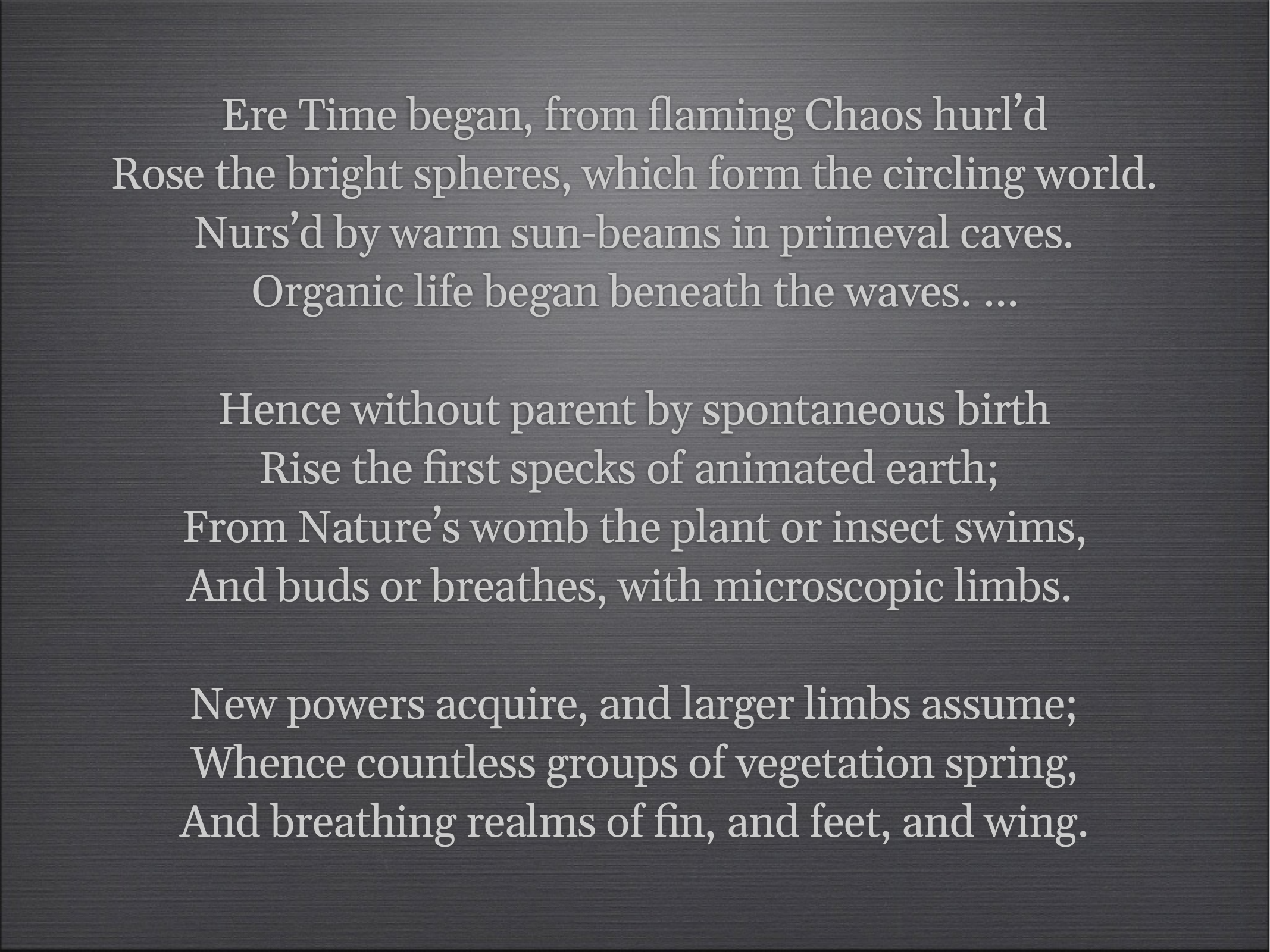

Ere Time began, from flaming Chaos hurl’d
Rose the bright spheres, which form the circling world.
Nurs’d by warm sun-beams in primeval caves.
Organic life began beneath the waves. …

Hence without parent by spontaneous birth
Rise the first specks of animated earth;
From Nature’s womb the plant or insect swims,
And buds or breathes, with microscopic limbs.

New powers acquire, and larger limbs assume;
Whence countless groups of vegetation spring,
And breathing realms of fin, and feet, and wing.